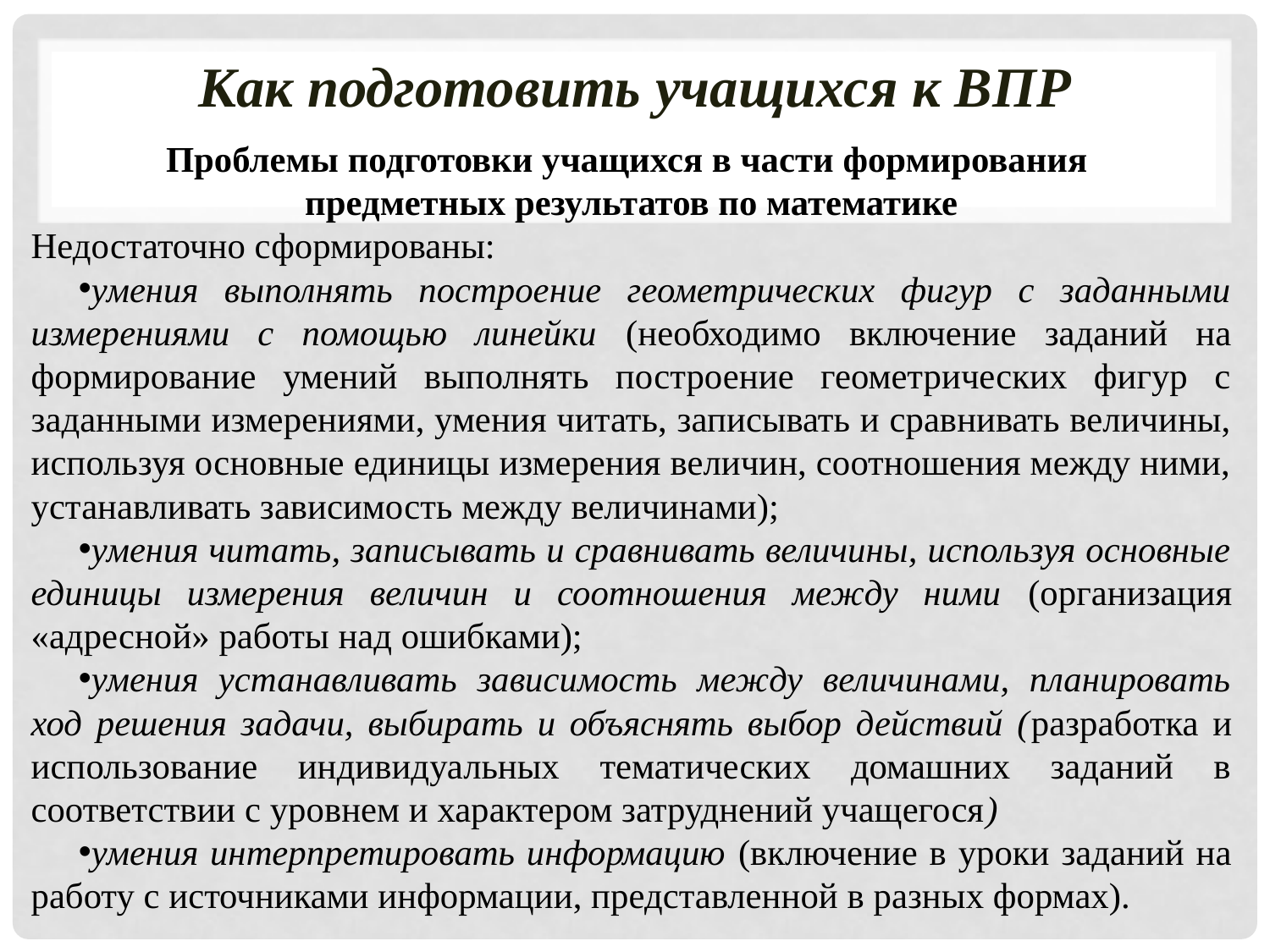

# Как подготовить учащихся к ВПР
Проблемы подготовки учащихся в части формирования
предметных результатов по математике
Недостаточно сформированы:
умения выполнять построение геометрических фигур с заданными измерениями с помощью линейки (необходимо включение заданий на формирование умений выполнять построение геометрических фигур с заданными измерениями, умения читать, записывать и сравнивать величины, используя основные единицы измерения величин, соотношения между ними, устанавливать зависимость между величинами);
умения читать, записывать и сравнивать величины, используя основные единицы измерения величин и соотношения между ними (организация «адресной» работы над ошибками);
умения устанавливать зависимость между величинами, планировать ход решения задачи, выбирать и объяснять выбор действий (разработка и использование индивидуальных тематических домашних заданий в соответствии с уровнем и характером затруднений учащегося)
умения интерпретировать информацию (включение в уроки заданий на работу с источниками информации, представленной в разных формах).